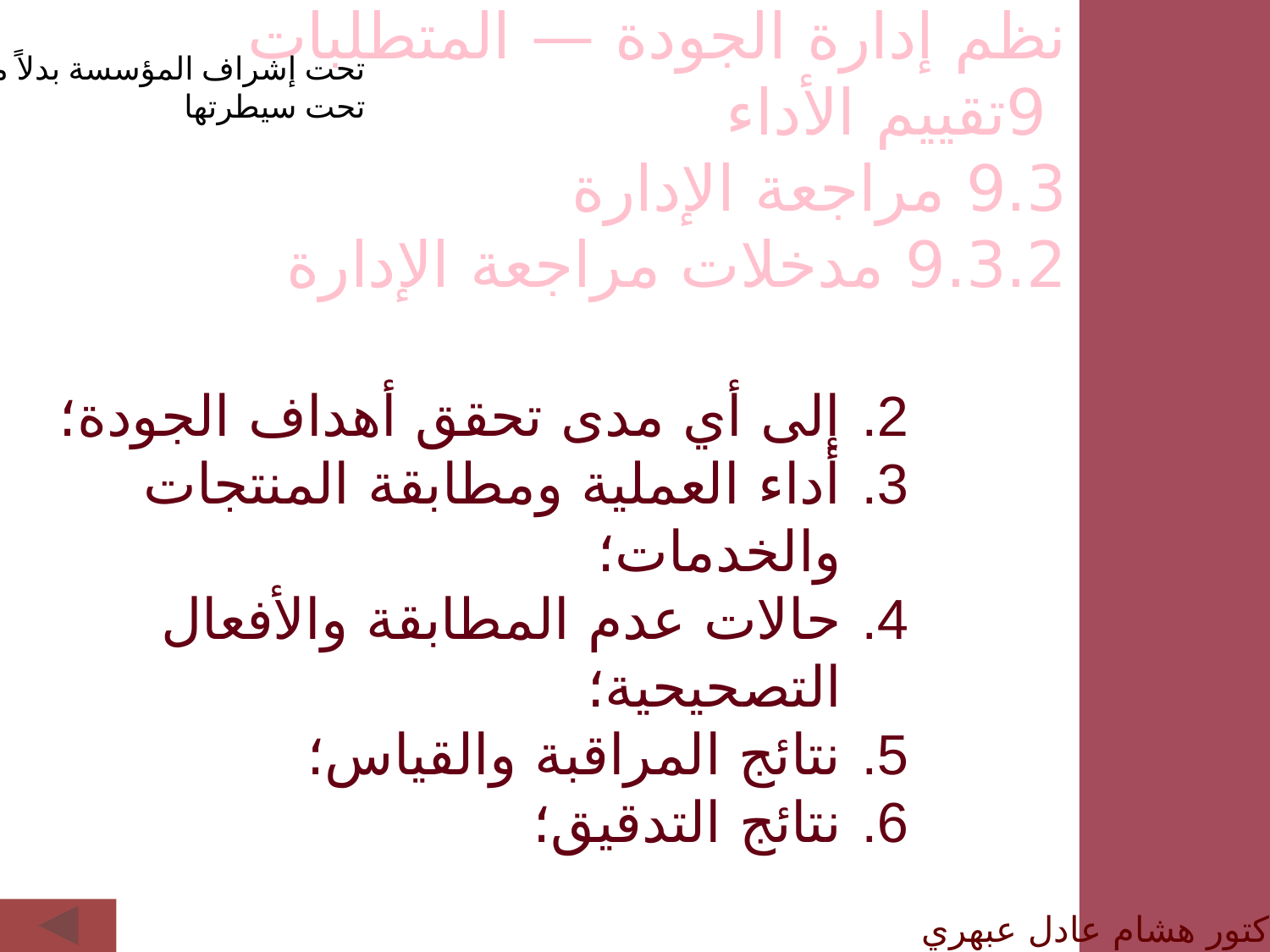

نظم إدارة الجودة — المتطلبات
 9تقييم الأداء
9.3 مراجعة الإدارة
9.3.2 مدخلات مراجعة الإدارة
تحت إشراف المؤسسة بدلاً من
تحت سيطرتها
إلى أي مدى تحقق أهداف الجودة؛
أداء العملية ومطابقة المنتجات والخدمات؛
حالات عدم المطابقة والأفعال التصحيحية؛
نتائج المراقبة والقياس؛
نتائج التدقيق؛

الدكتور هشام عادل عبهري